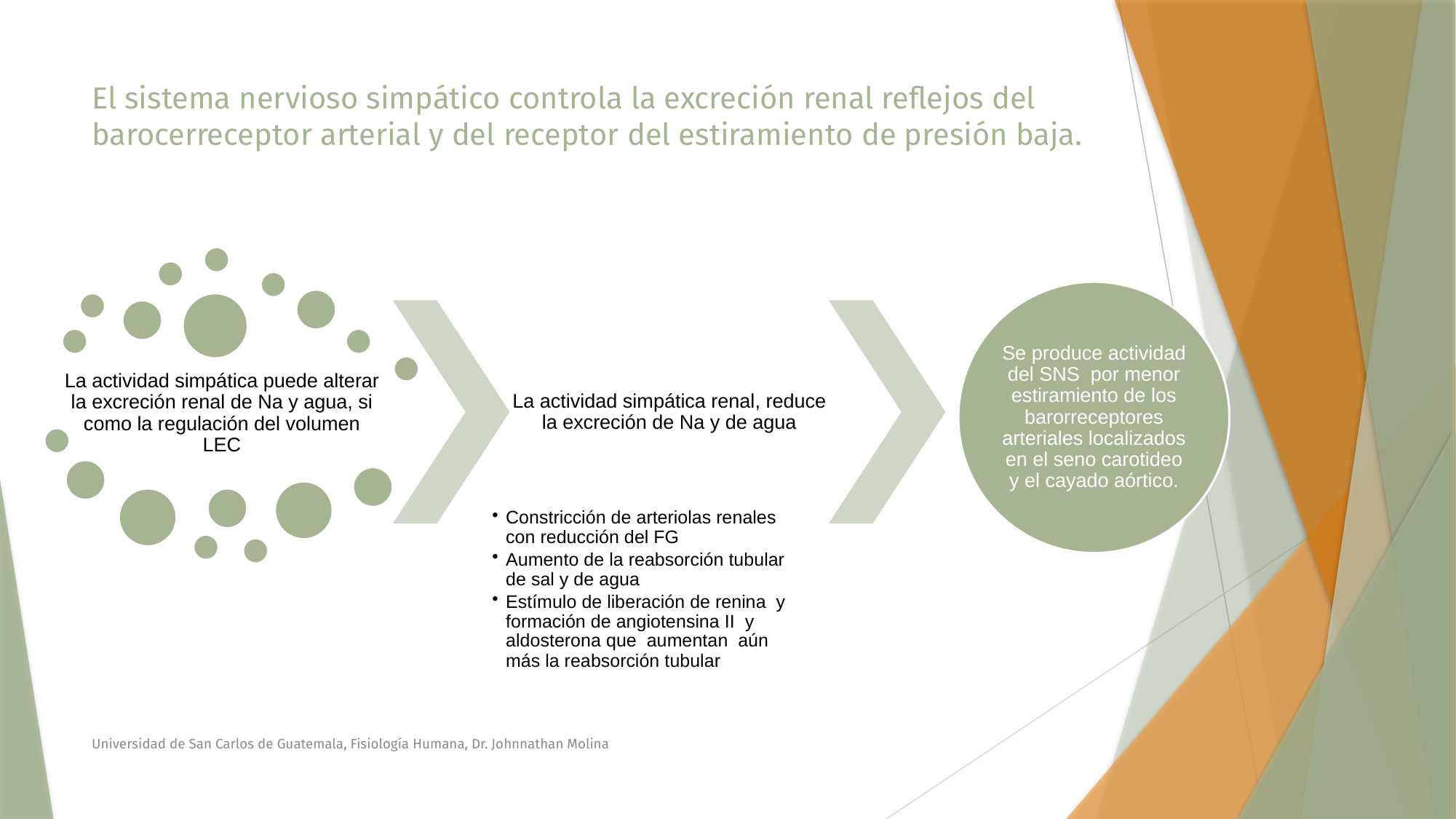

# El sistema nervioso simpático controla la excreción renal reflejos del barocerreceptor arterial y del receptor del estiramiento de presión baja.
La actividad simpática puede alterar la excreción renal de Na y agua, si como la regulación del volumen LEC
La actividad simpática renal, reduce la excreción de Na y de agua
Constricción de arteriolas renales con reducción del FG
Aumento de la reabsorción tubular de sal y de agua
Estímulo de liberación de renina  y formación de angiotensina II  y aldosterona que  aumentan  aún más la reabsorción tubular
Se produce actividad del SNS  por menor estiramiento de los barorreceptores arteriales localizados en el seno carotideo y el cayado aórtico.
Universidad de San Carlos de Guatemala, Fisiología Humana, Dr. Johnnathan Molina